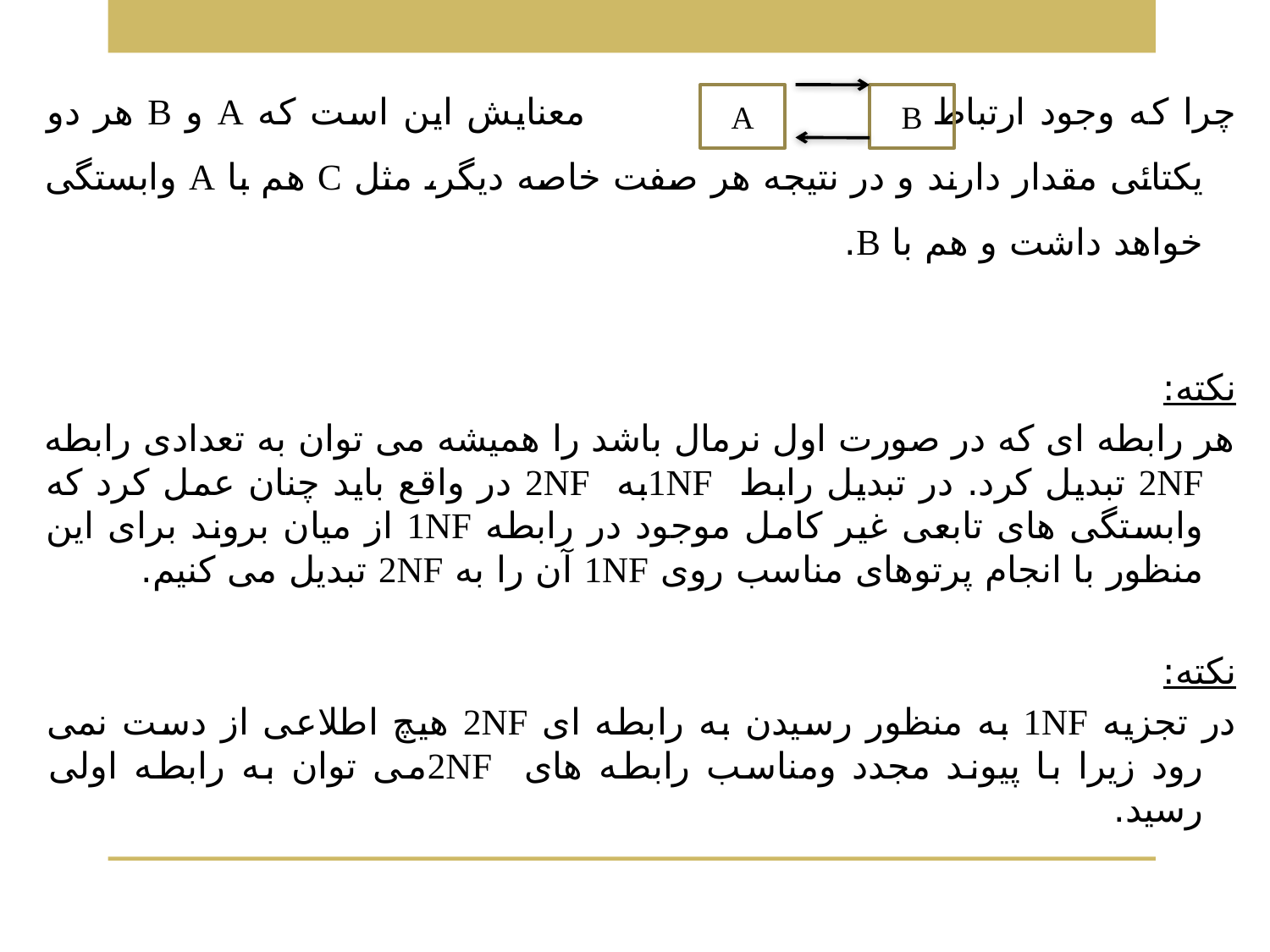

چرا که وجود ارتباط                         معنایش این است که A و B هر دو یکتائی مقدار دارند و در نتیجه هر صفت خاصه دیگر، مثل C هم با A وابستگی خواهد داشت و هم با B.

نکته:
هر رابطه ای که در صورت اول نرمال باشد را همیشه می توان به تعدادی رابطه 2NF تبدیل کرد. در تبدیل رابط  1NFبه  2NF در واقع باید چنان عمل کرد که وابستگی های تابعی غیر کامل موجود در رابطه 1NF از میان بروند برای این منظور با انجام پرتوهای مناسب روی 1NF آن را به 2NF تبدیل می کنیم.

نکته:
در تجزیه 1NF به منظور رسیدن به رابطه ای 2NF هیچ اطلاعی از دست نمی رود زیرا با پیوند مجدد ومناسب رابطه های  2NFمی توان به رابطه اولی رسید.
A
B